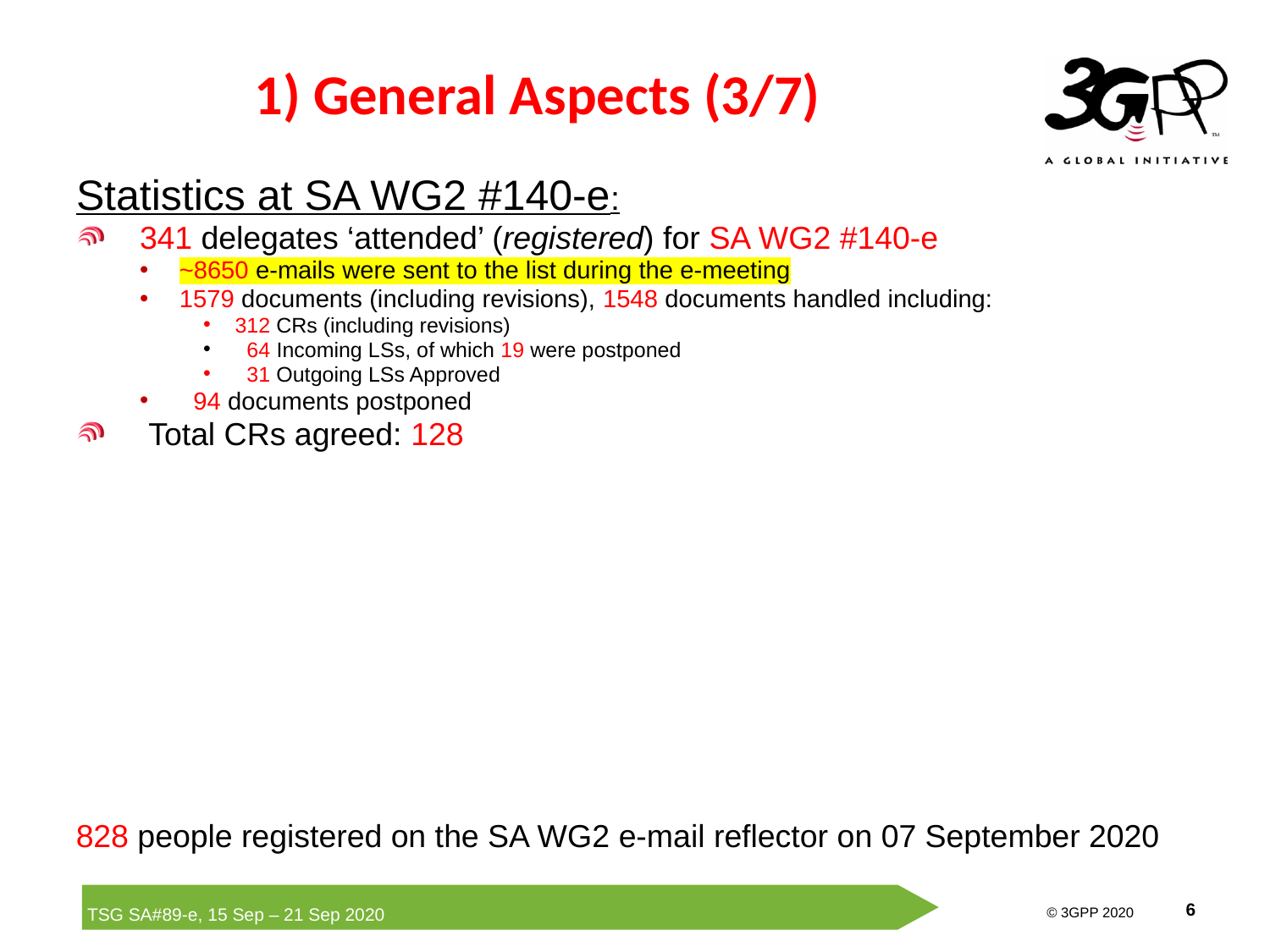

# 1) General Aspects (3/7)
Statistics at SA WG2 #140-e:
341 delegates ‘attended’ (registered) for SA WG2 #140-e
~8650 e-mails were sent to the list during the e-meeting
1579 documents (including revisions), 1548 documents handled including:
312 CRs (including revisions)
  64 Incoming LSs, of which 19 were postponed
  31 Outgoing LSs Approved
  94 documents postponed
 Total CRs agreed: 128

828 people registered on the SA WG2 e-mail reflector on 07 September 2020